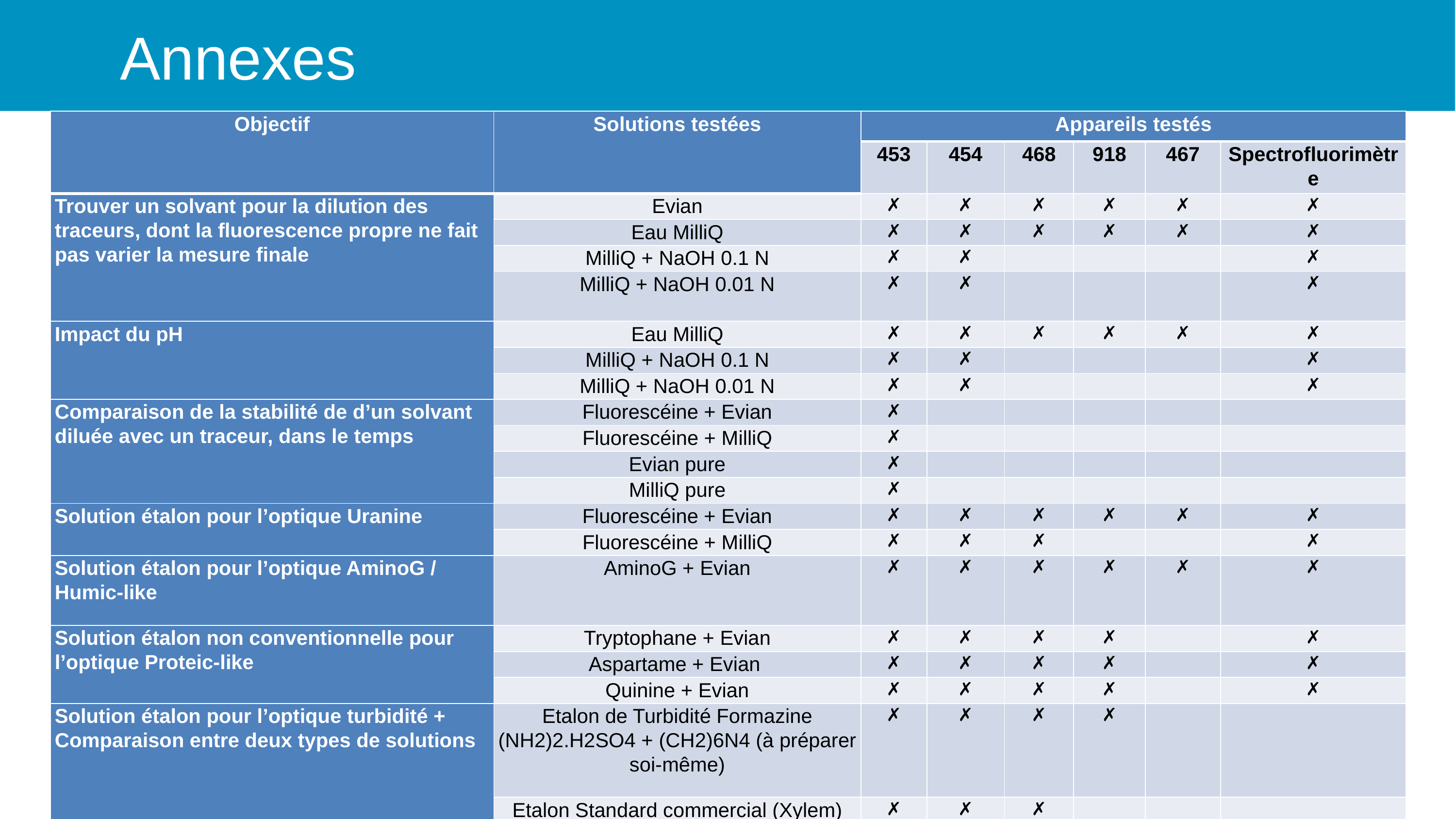

# Annexes
| Objectif | Solutions testées | Appareils testés |  |  |  |  |  |
| --- | --- | --- | --- | --- | --- | --- | --- |
|  |  | 453 | 454 | 468 | 918 | 467 | Spectrofluorimètre |
| Trouver un solvant pour la dilution des traceurs, dont la fluorescence propre ne fait pas varier la mesure finale | Evian | ✗ | ✗ | ✗ | ✗ | ✗ | ✗ |
|  | Eau MilliQ | ✗ | ✗ | ✗ | ✗ | ✗ | ✗ |
|  | MilliQ + NaOH 0.1 N | ✗ | ✗ |  |  |  | ✗ |
|  | MilliQ + NaOH 0.01 N | ✗ | ✗ |  |  |  | ✗ |
| Impact du pH | Eau MilliQ | ✗ | ✗ | ✗ | ✗ | ✗ | ✗ |
|  | MilliQ + NaOH 0.1 N | ✗ | ✗ |  |  |  | ✗ |
|  | MilliQ + NaOH 0.01 N | ✗ | ✗ |  |  |  | ✗ |
| Comparaison de la stabilité de d’un solvant diluée avec un traceur, dans le temps | Fluorescéine + Evian | ✗ |  |  |  |  |  |
|  | Fluorescéine + MilliQ | ✗ |  |  |  |  |  |
|  | Evian pure | ✗ |  |  |  |  |  |
|  | MilliQ pure | ✗ |  |  |  |  |  |
| Solution étalon pour l’optique Uranine | Fluorescéine + Evian | ✗ | ✗ | ✗ | ✗ | ✗ | ✗ |
|  | Fluorescéine + MilliQ | ✗ | ✗ | ✗ |  |  | ✗ |
| Solution étalon pour l’optique AminoG / Humic-like | AminoG + Evian | ✗ | ✗ | ✗ | ✗ | ✗ | ✗ |
| Solution étalon non conventionnelle pour l’optique Proteic-like | Tryptophane + Evian | ✗ | ✗ | ✗ | ✗ |  | ✗ |
|  | Aspartame + Evian | ✗ | ✗ | ✗ | ✗ |  | ✗ |
|  | Quinine + Evian | ✗ | ✗ | ✗ | ✗ |  | ✗ |
| Solution étalon pour l’optique turbidité + Comparaison entre deux types de solutions | Etalon de Turbidité Formazine (NH2)2.H2SO4 + (CH2)6N4 (à préparer soi-même) | ✗ | ✗ | ✗ | ✗ |  |  |
|  | Etalon Standard commercial (Xylem) | ✗ | ✗ | ✗ |  |  |  |
34